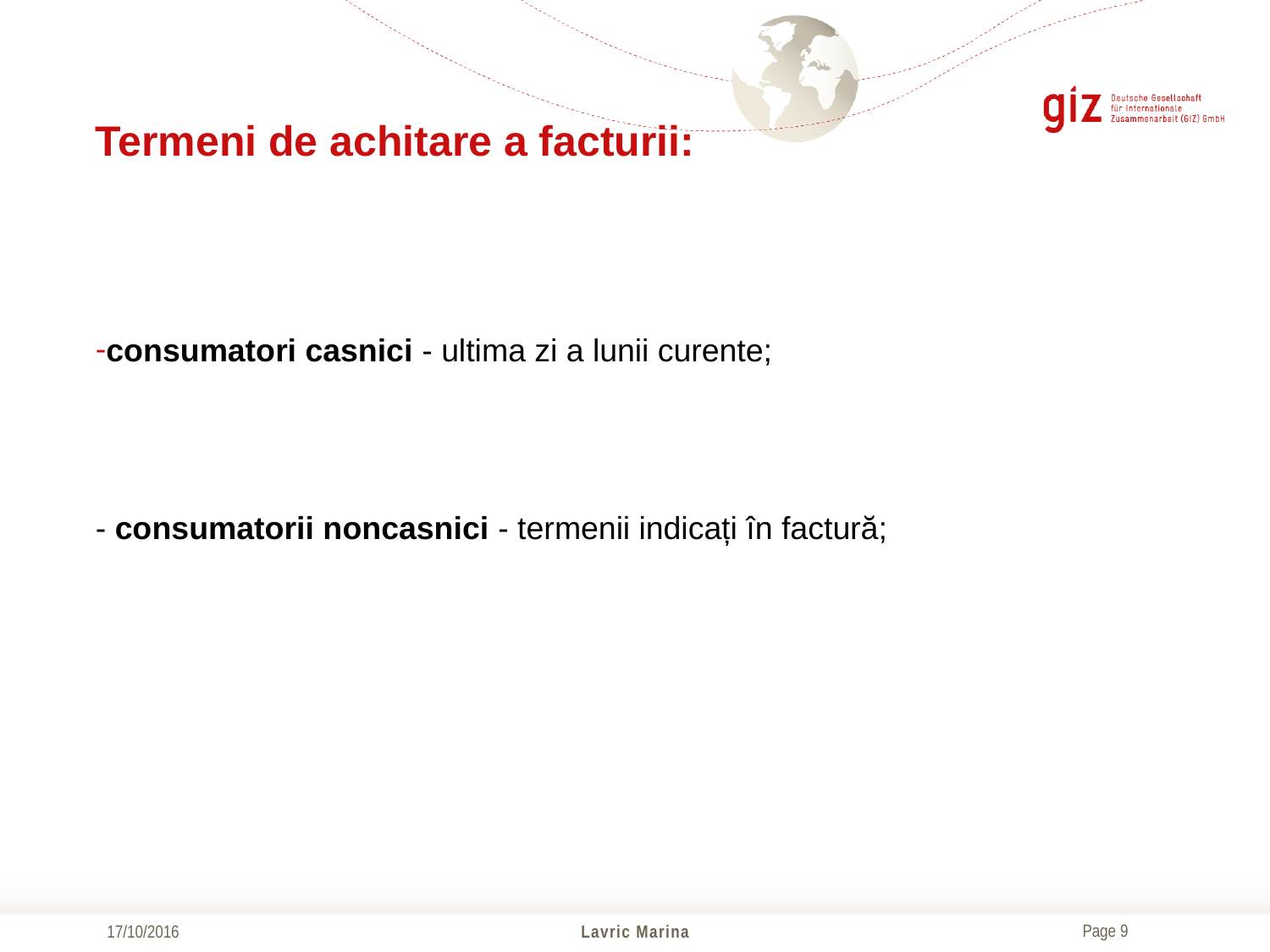

Termeni de achitare a facturii:

consumatori casnici - ultima zi a lunii curente;

- consumatorii noncasnici - termenii indicați în factură;
17/10/2016
Lavric Marina